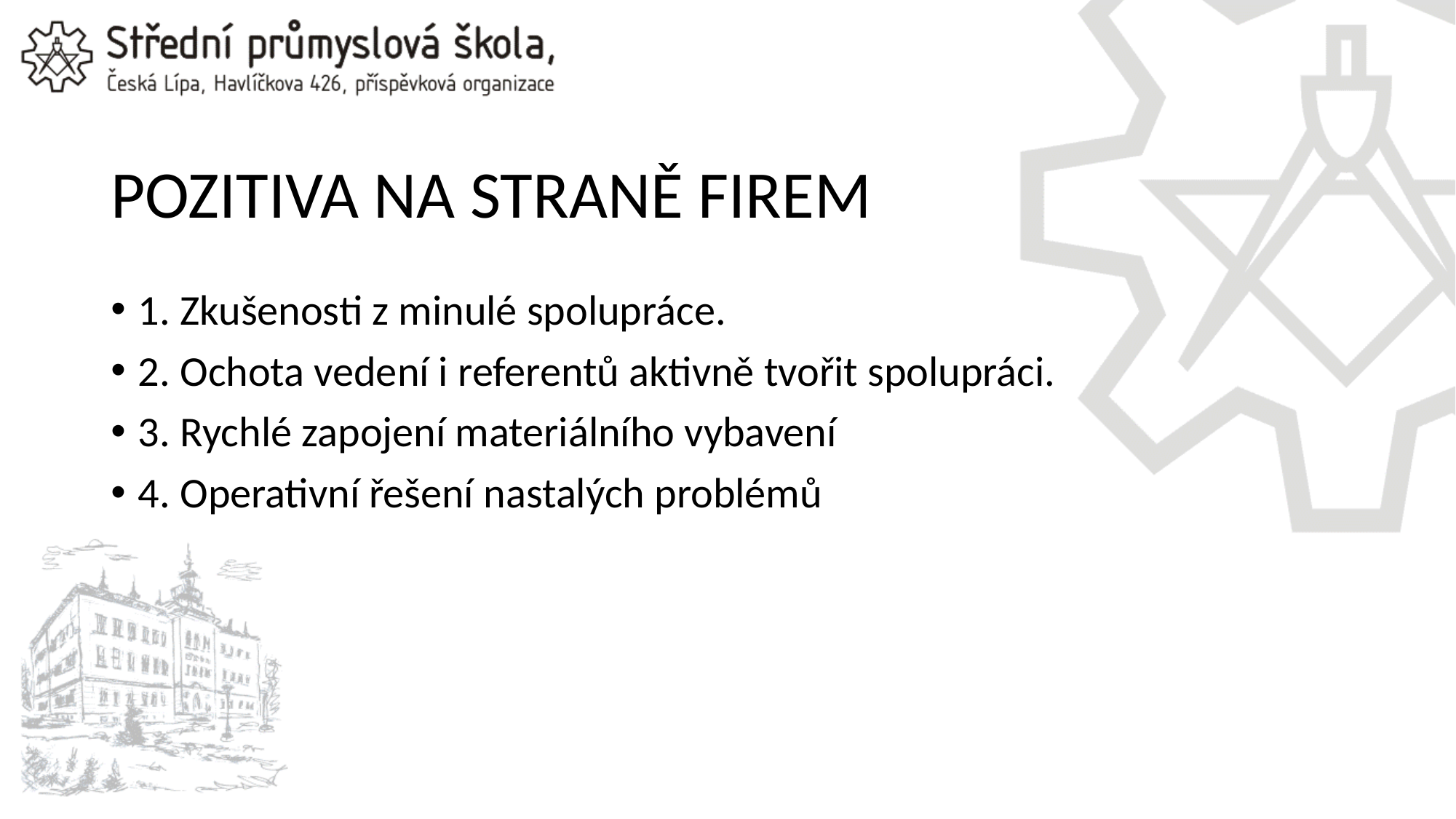

# POZITIVA NA STRANĚ FIREM
1. Zkušenosti z minulé spolupráce.
2. Ochota vedení i referentů aktivně tvořit spolupráci.
3. Rychlé zapojení materiálního vybavení
4. Operativní řešení nastalých problémů